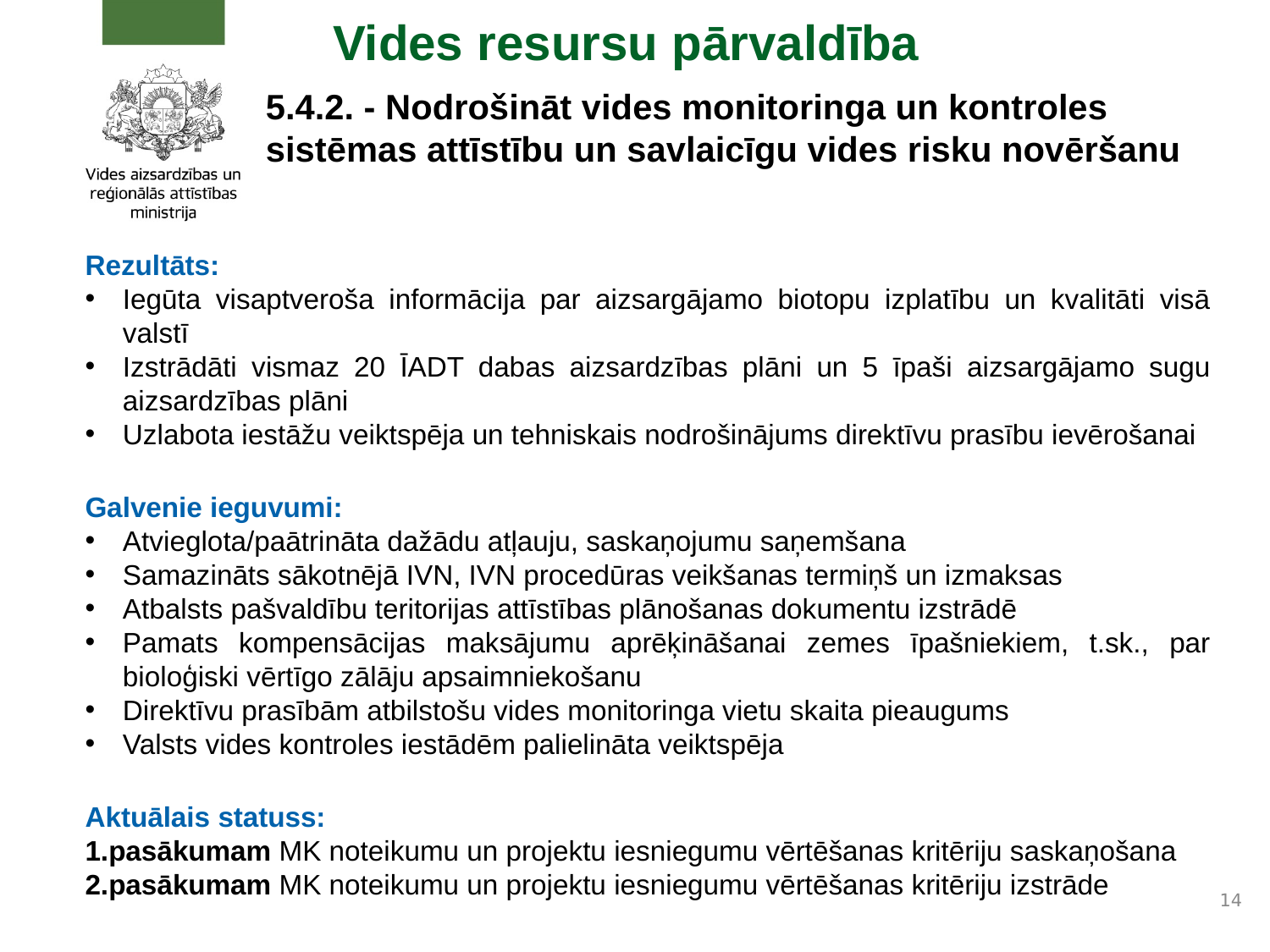

Vides resursu pārvaldība

# 5.4.2. - Nodrošināt vides monitoringa un kontroles sistēmas attīstību un savlaicīgu vides risku novēršanu
Rezultāts:
Iegūta visaptveroša informācija par aizsargājamo biotopu izplatību un kvalitāti visā valstī
Izstrādāti vismaz 20 ĪADT dabas aizsardzības plāni un 5 īpaši aizsargājamo sugu aizsardzības plāni
Uzlabota iestāžu veiktspēja un tehniskais nodrošinājums direktīvu prasību ievērošanai

Galvenie ieguvumi:
Atvieglota/paātrināta dažādu atļauju, saskaņojumu saņemšana
Samazināts sākotnējā IVN, IVN procedūras veikšanas termiņš un izmaksas
Atbalsts pašvaldību teritorijas attīstības plānošanas dokumentu izstrādē
Pamats kompensācijas maksājumu aprēķināšanai zemes īpašniekiem, t.sk., par bioloģiski vērtīgo zālāju apsaimniekošanu
Direktīvu prasībām atbilstošu vides monitoringa vietu skaita pieaugums
Valsts vides kontroles iestādēm palielināta veiktspēja

Aktuālais statuss:
1.pasākumam MK noteikumu un projektu iesniegumu vērtēšanas kritēriju saskaņošana
2.pasākumam MK noteikumu un projektu iesniegumu vērtēšanas kritēriju izstrāde

14